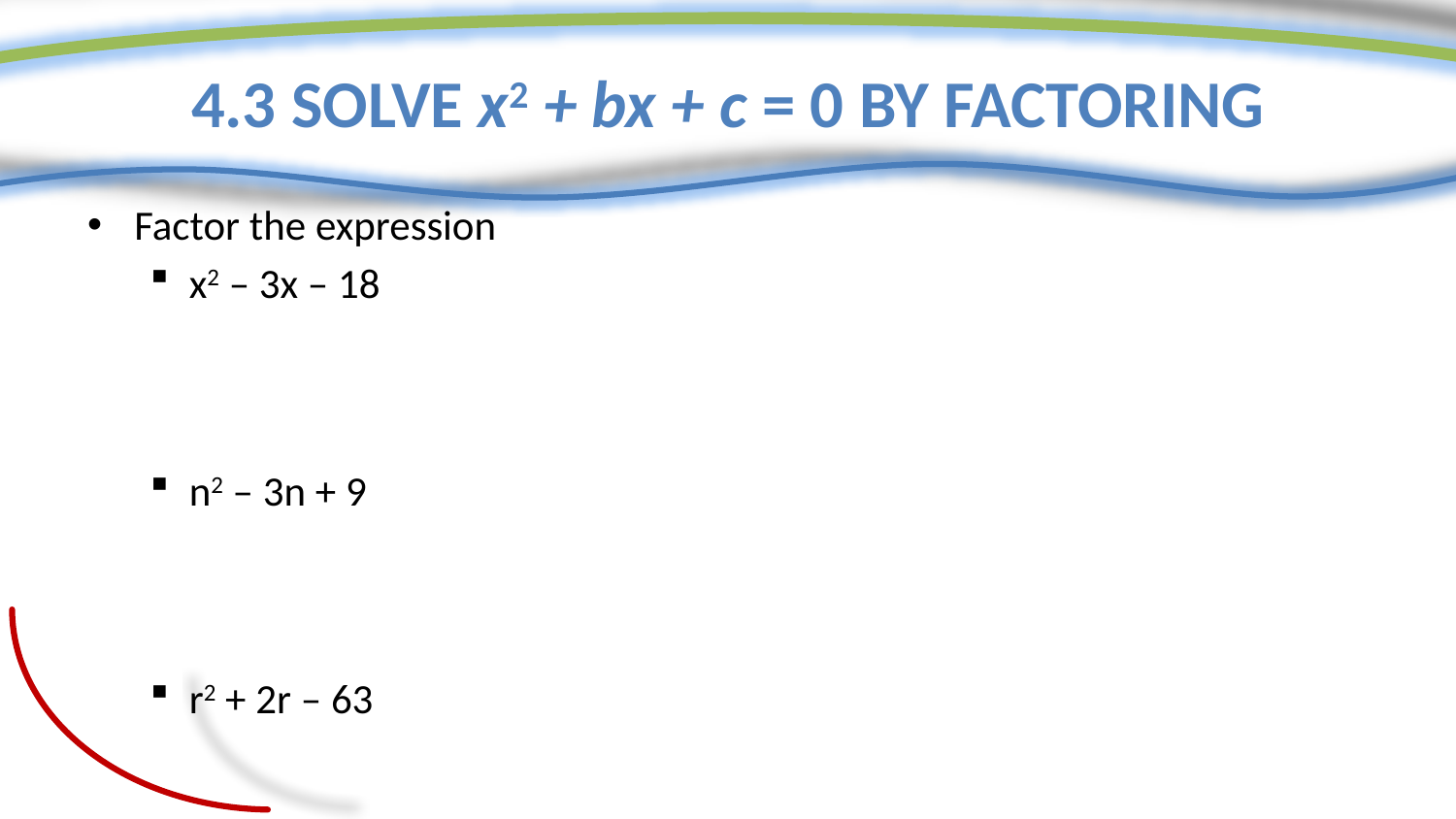

# 4.3 Solve x2 + bx + c = 0 by Factoring
Factor the expression
x2 – 3x – 18

n2 – 3n + 9

r2 + 2r – 63